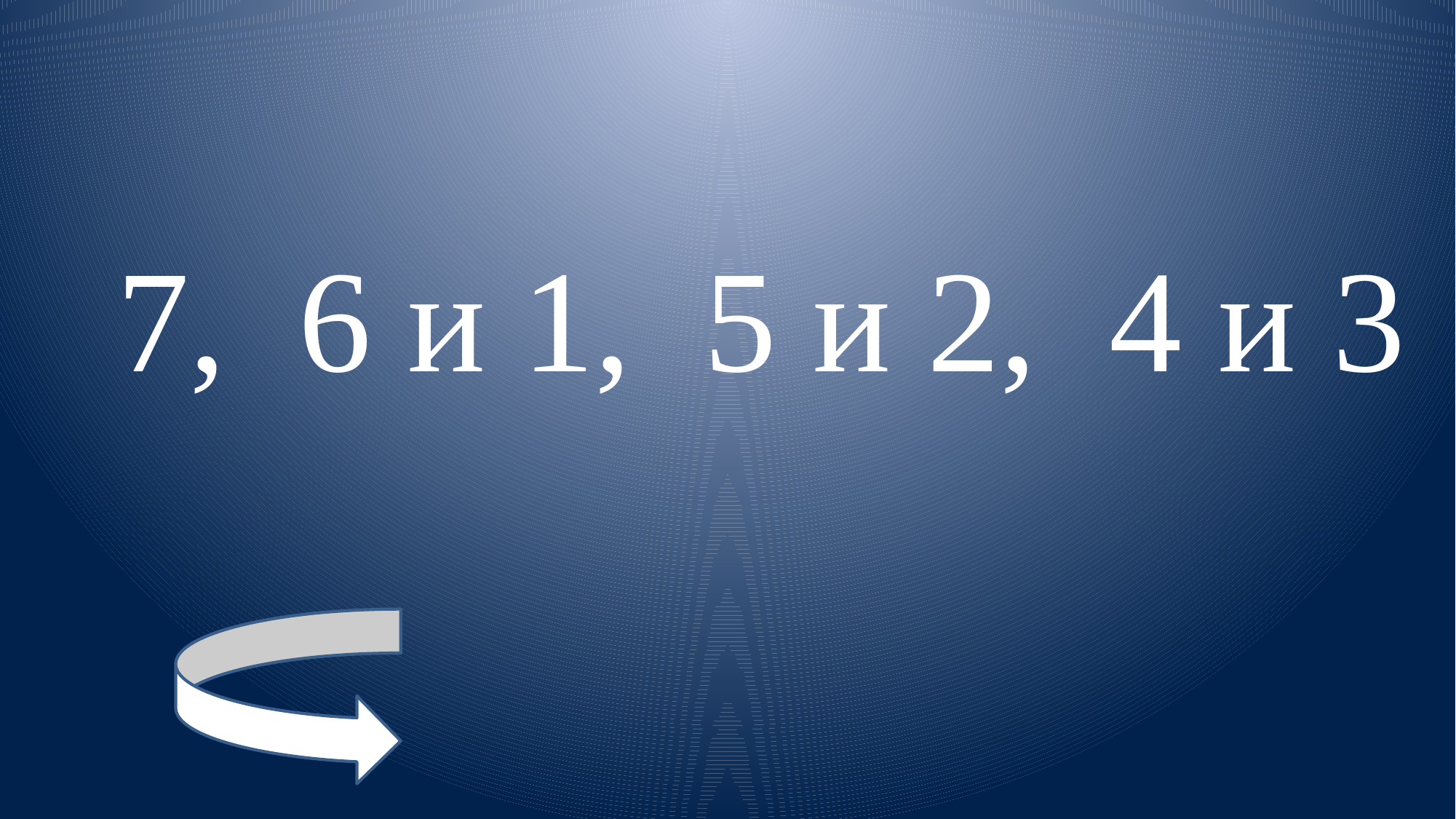

7,  6 и 1,  5 и 2,  4 и 3